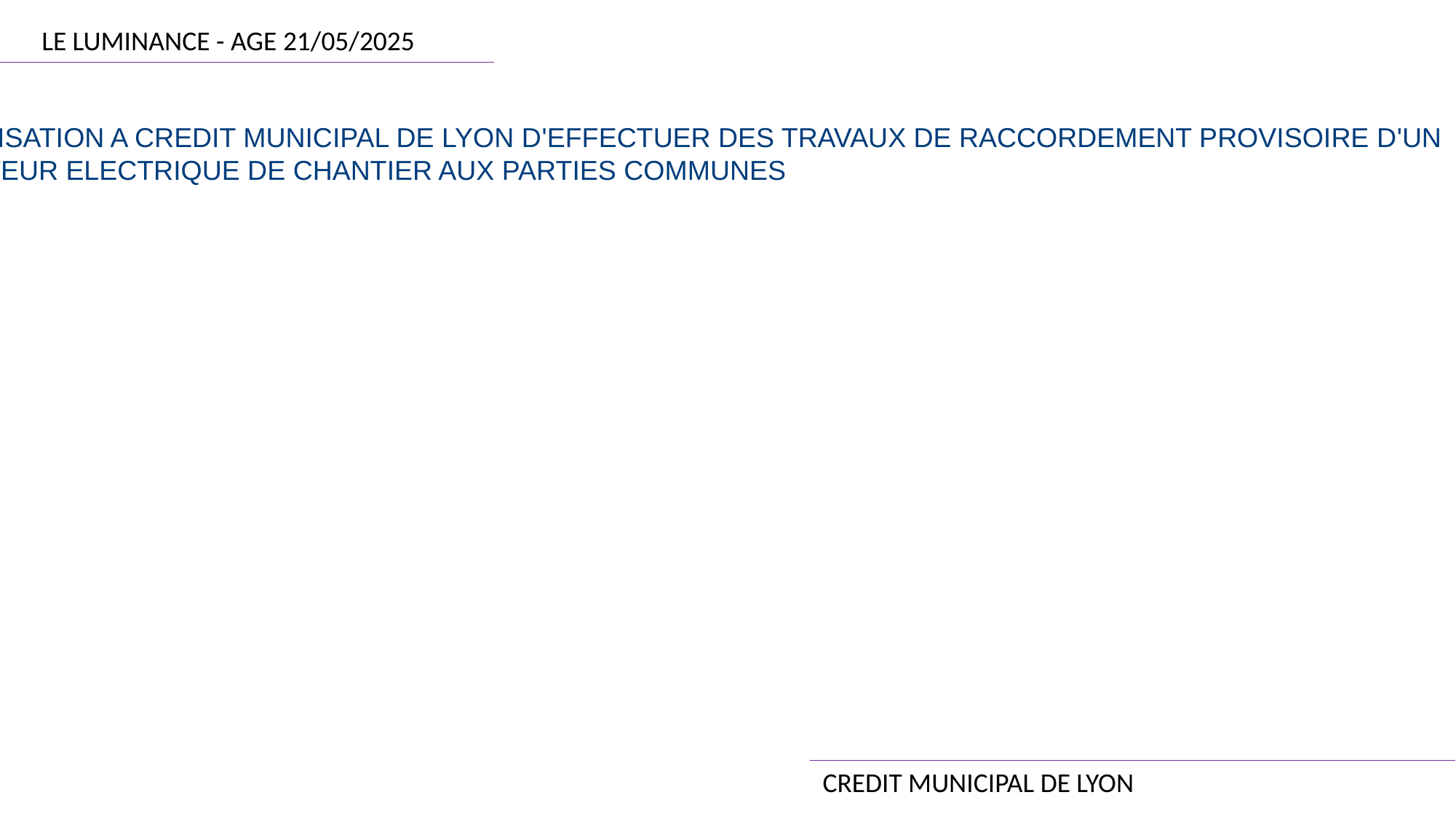

LE LUMINANCE - AGE 21/05/2025
8.
AUTORISATION A CREDIT MUNICIPAL DE LYON D'EFFECTUER DES TRAVAUX DE RACCORDEMENT PROVISOIRE D'UN
COMPTEUR ELECTRIQUE DE CHANTIER AUX PARTIES COMMUNES
CREDIT MUNICIPAL DE LYON